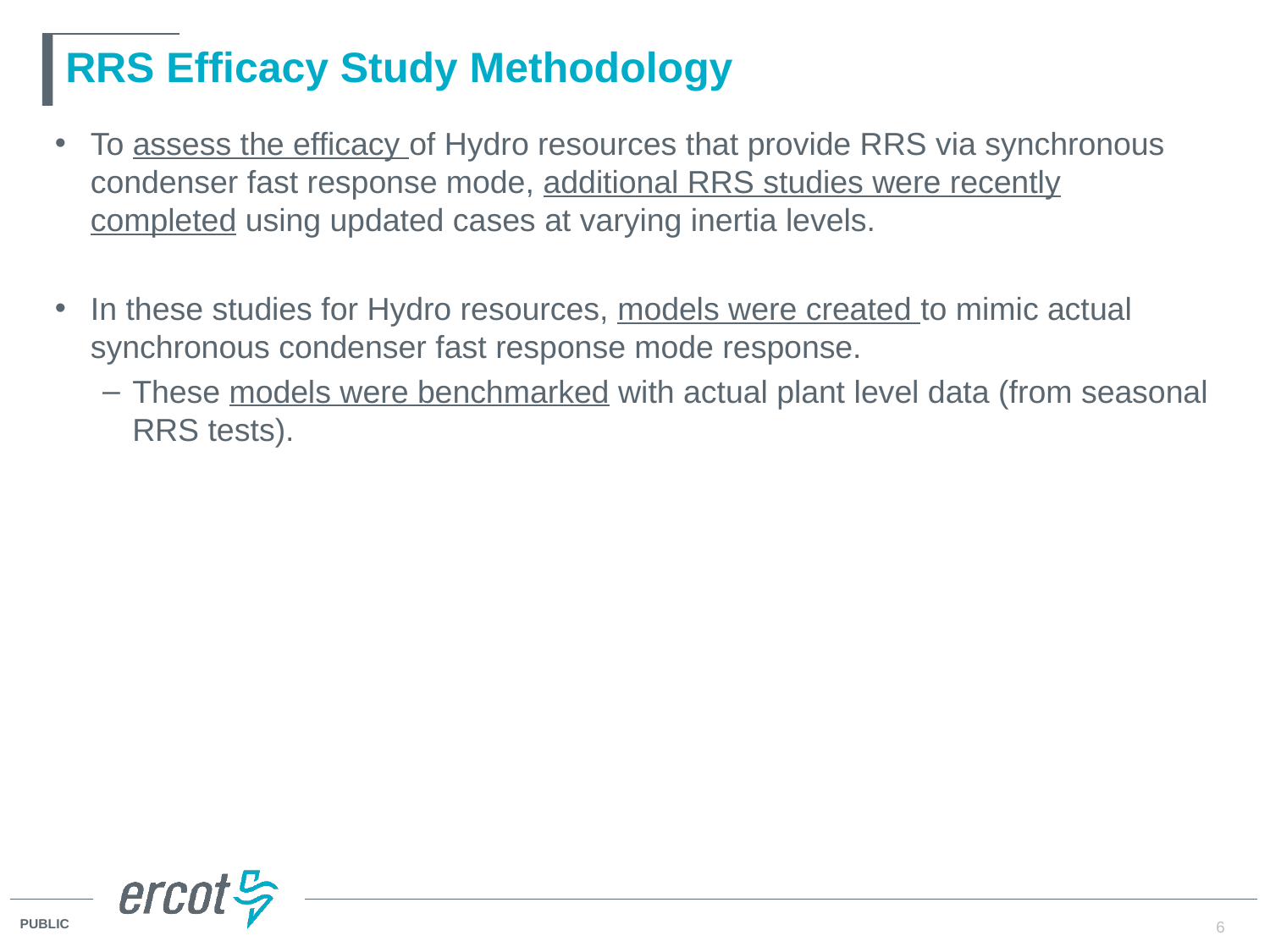

# RRS Efficacy Study Methodology
To assess the efficacy of Hydro resources that provide RRS via synchronous condenser fast response mode, additional RRS studies were recently completed using updated cases at varying inertia levels.

In these studies for Hydro resources, models were created to mimic actual synchronous condenser fast response mode response.
These models were benchmarked with actual plant level data (from seasonal RRS tests).